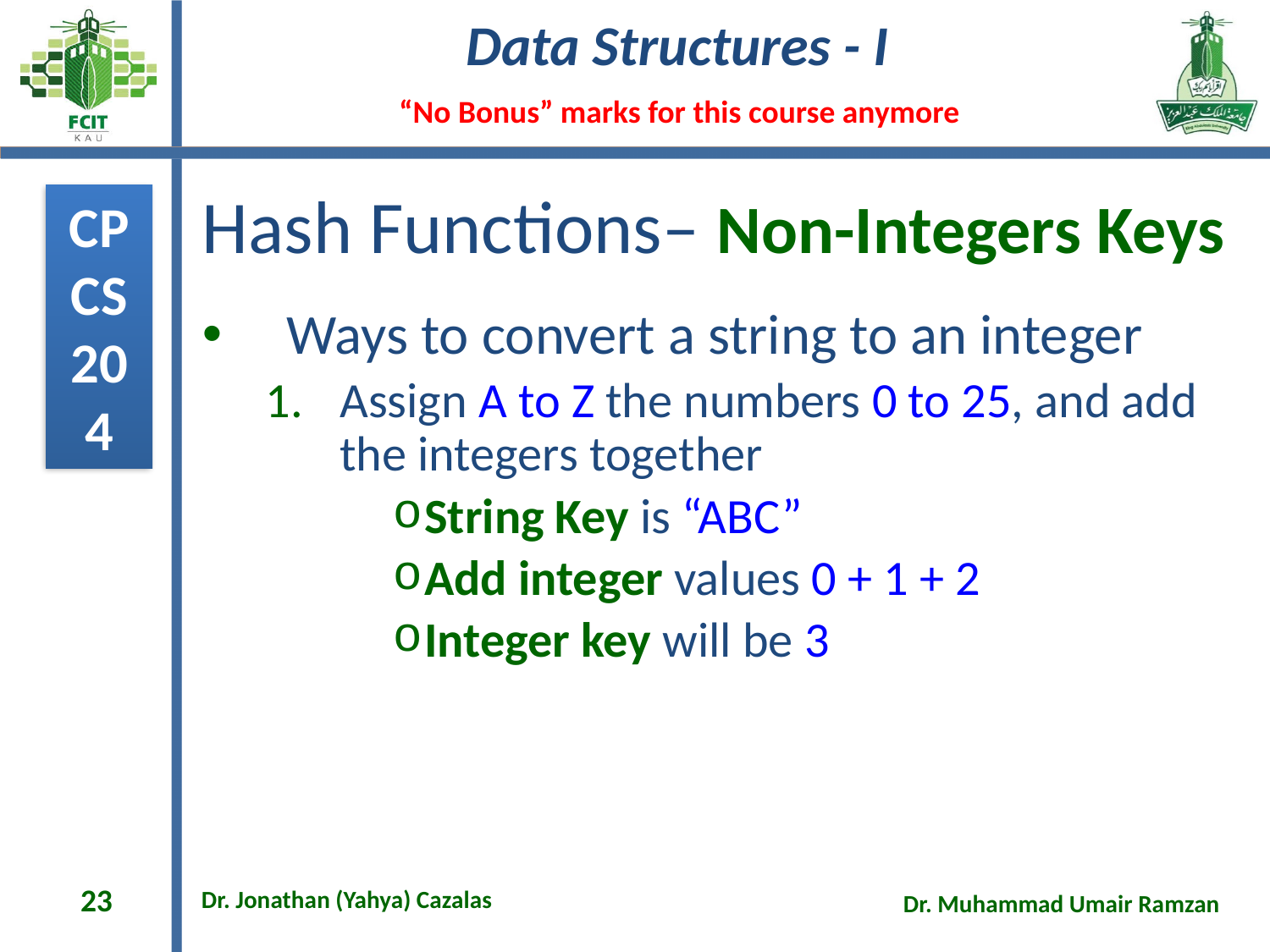

# Hash Functions– Non-Integers Keys
Ways to convert a string to an integer
Assign A to Z the numbers 0 to 25, and add the integers together
String Key is “ABC”
Add integer values 0 + 1 + 2
Integer key will be 3

23